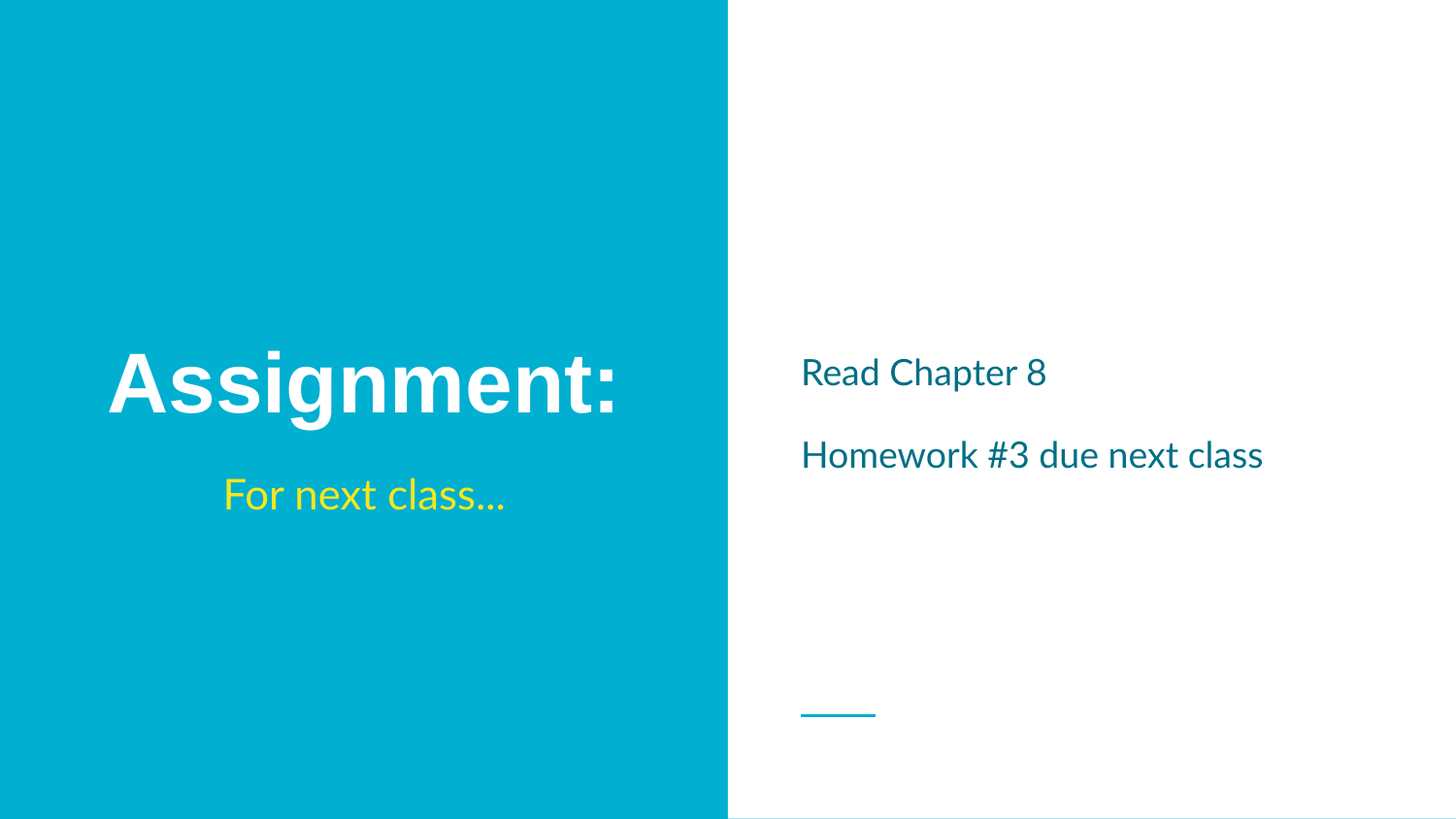

Read Chapter 8
Homework #3 due next class
# Assignment:
For next class...